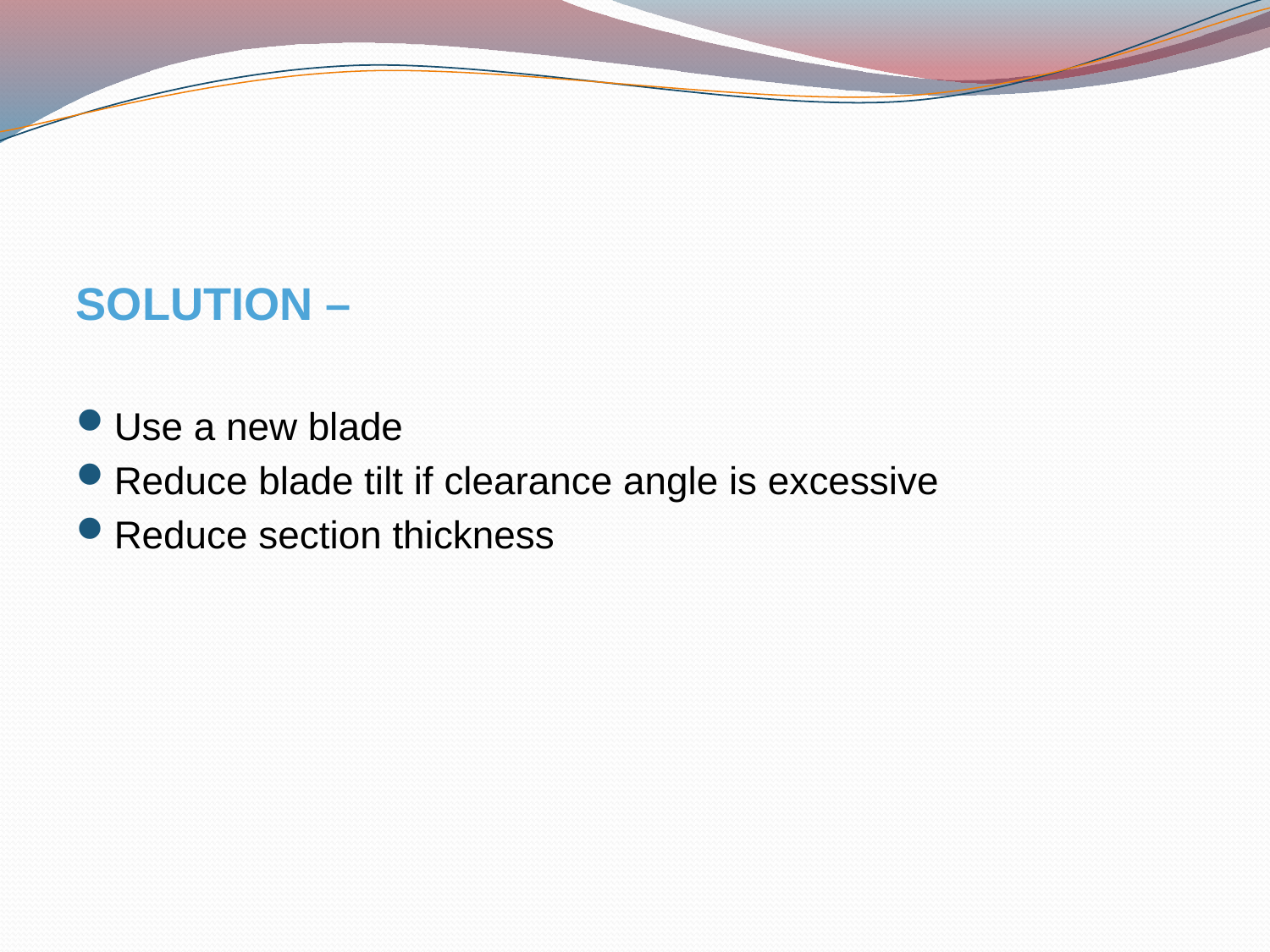

SOLUTION –

Use a new blade
Reduce blade tilt if clearance angle is excessive
Reduce section thickness